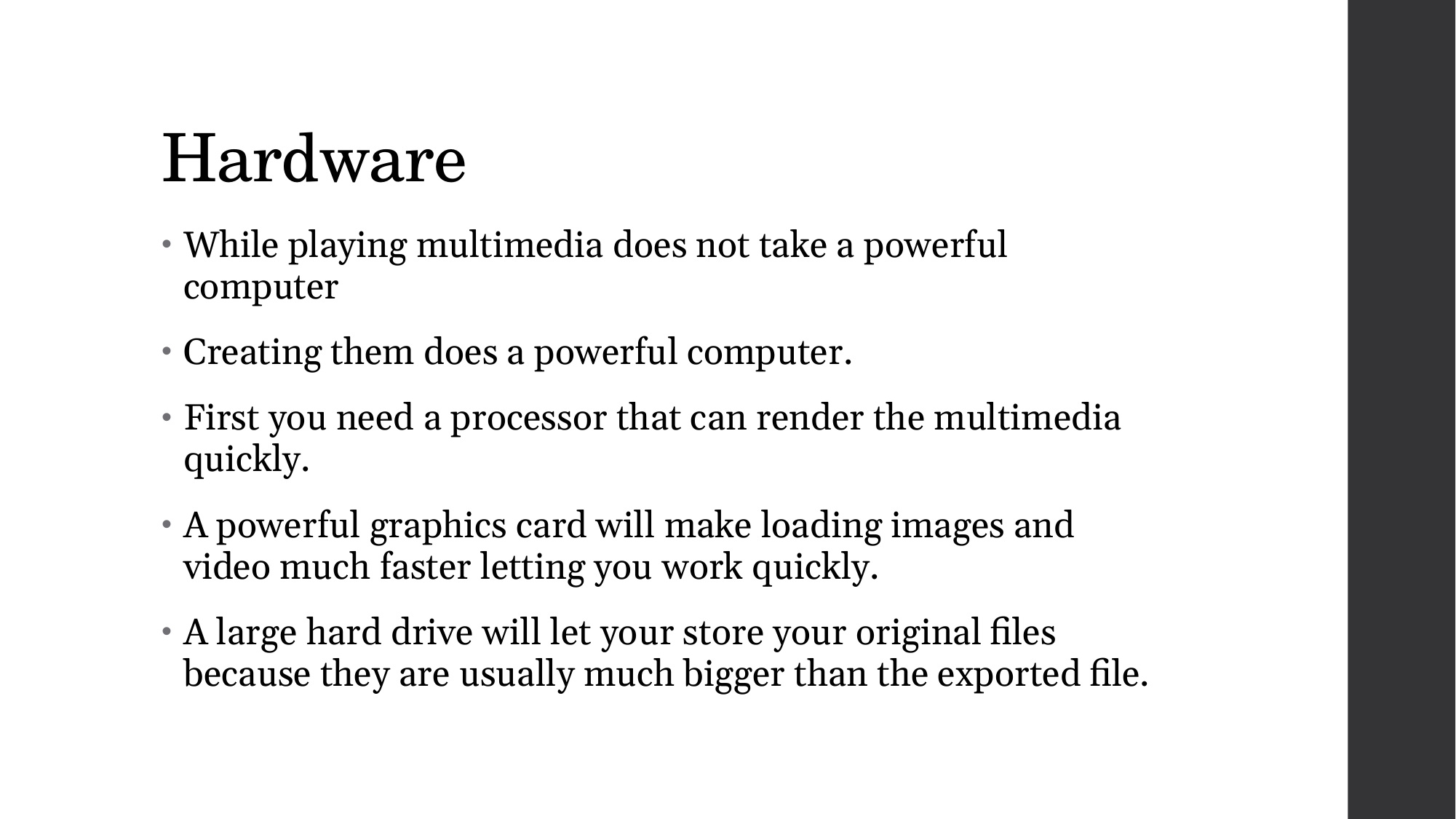

# Hardware
While playing multimedia does not take a powerful computer
Creating them does a powerful computer.
First you need a processor that can render the multimedia quickly.
A powerful graphics card will make loading images and video much faster letting you work quickly.
A large hard drive will let your store your original files because they are usually much bigger than the exported file.